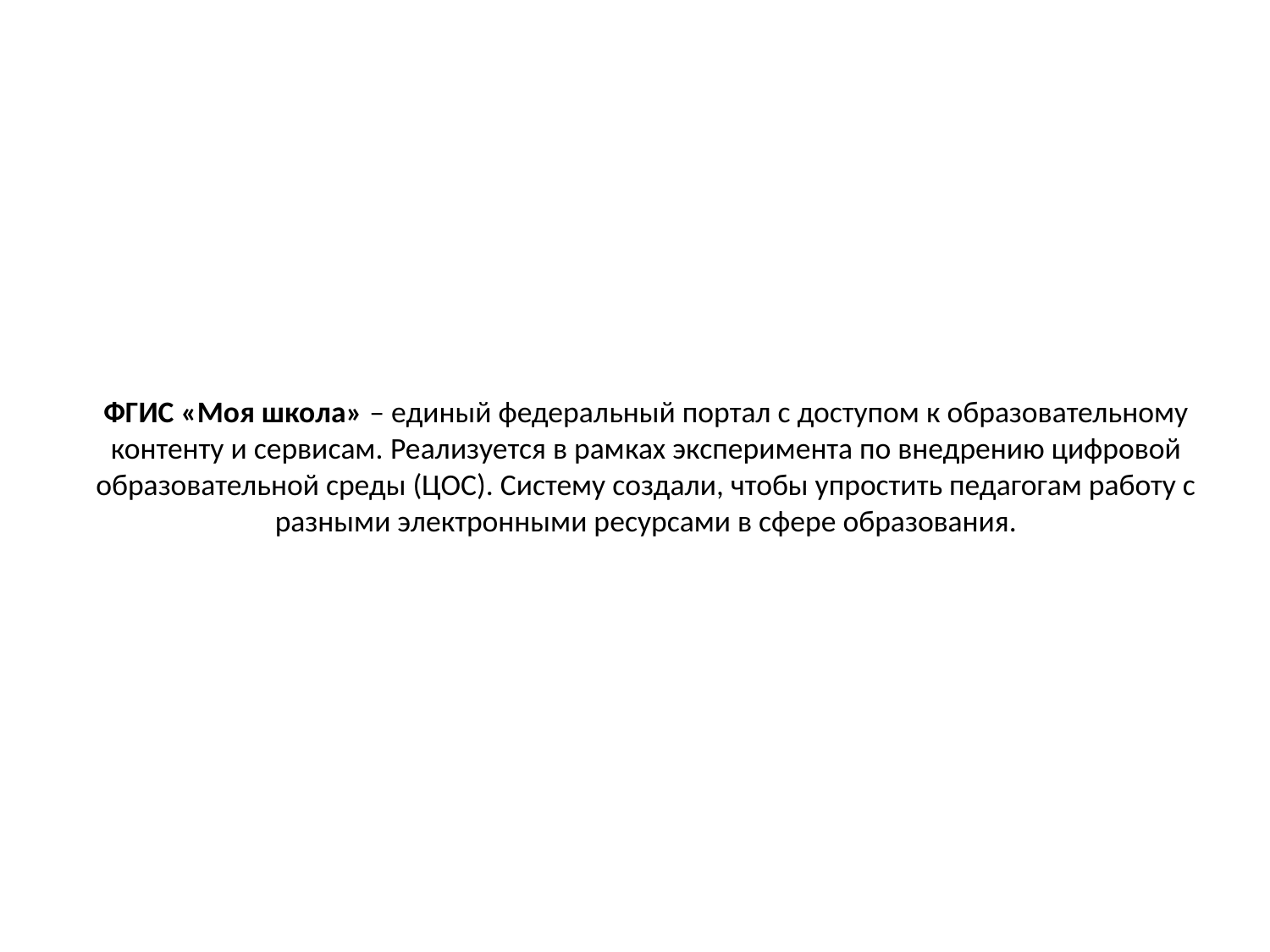

# ФГИС «Моя школа» – единый федеральный портал с доступом к образовательному контенту и сервисам. Реализуется в рамках эксперимента по внедрению цифровой образовательной среды (ЦОС). Систему создали, чтобы упростить педагогам работу с разными электронными ресурсами в сфере образования.